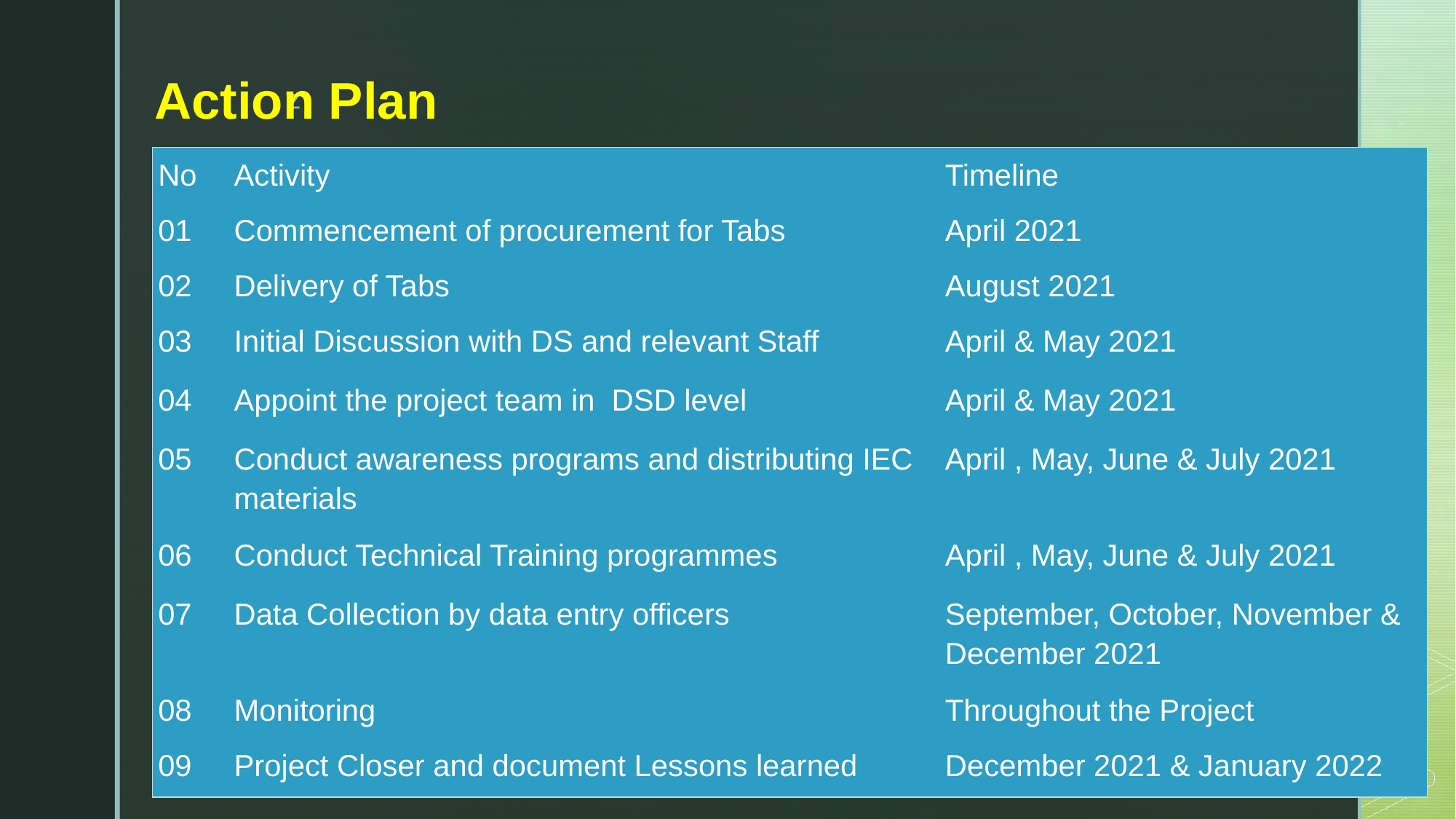

# Action Plan
| No | Activity | Timeline |
| --- | --- | --- |
| 01 | Commencement of procurement for Tabs | April 2021 |
| 02 | Delivery of Tabs | August 2021 |
| 03 | Initial Discussion with DS and relevant Staff | April & May 2021 |
| 04 | Appoint the project team in DSD level | April & May 2021 |
| 05 | Conduct awareness programs and distributing IEC materials | April , May, June & July 2021 |
| 06 | Conduct Technical Training programmes | April , May, June & July 2021 |
| 07 | Data Collection by data entry officers | September, October, November & December 2021 |
| 08 | Monitoring | Throughout the Project |
| 09 | Project Closer and document Lessons learned | December 2021 & January 2022 |